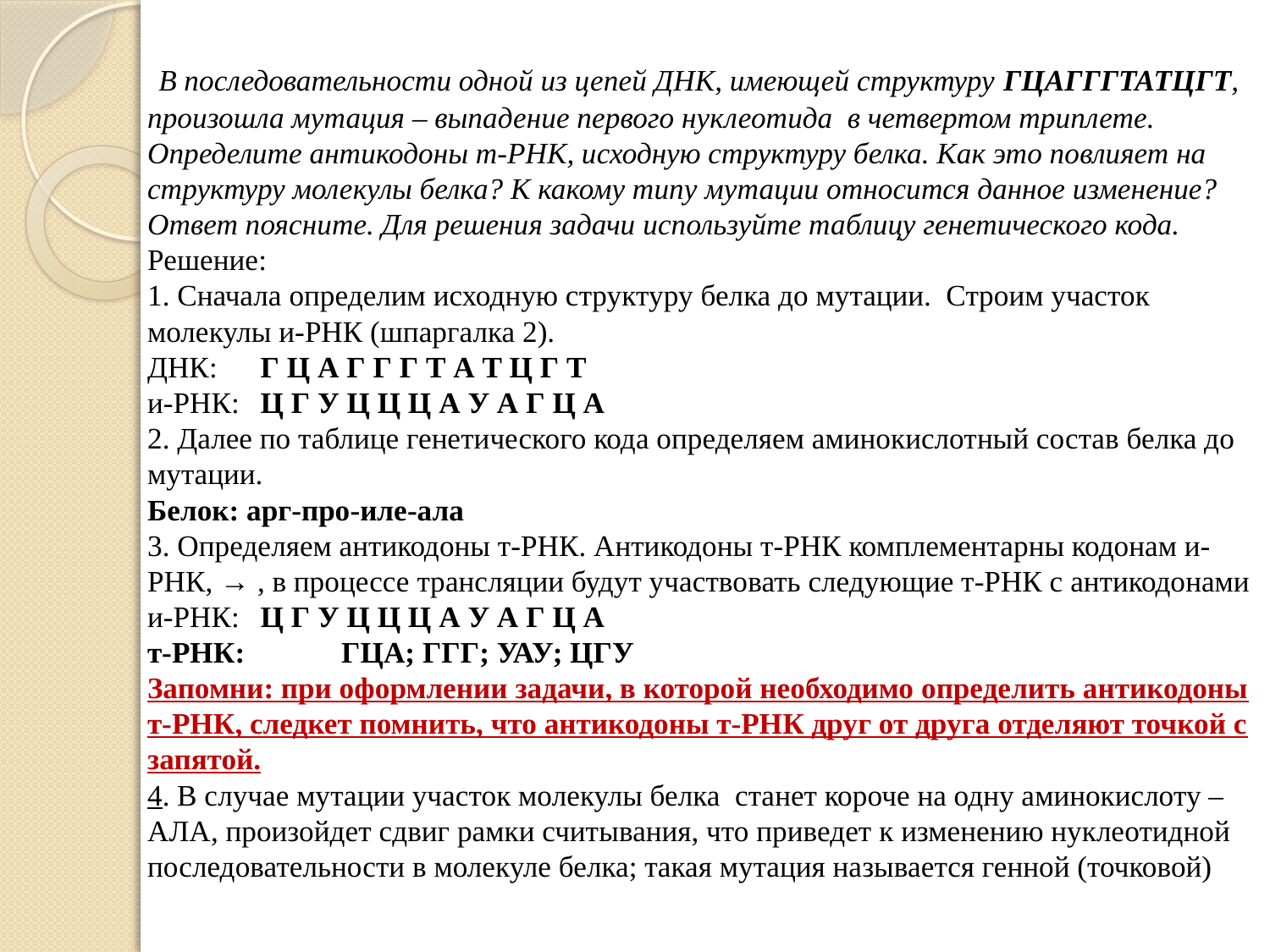

# В последовательности одной из цепей ДНК, имеющей структуру ГЦАГГГТАТЦГТ, произошла мутация – выпадение первого нуклеотида  в четвертом триплете. Определите антикодоны т-РНК, исходную структуру белка. Как это повлияет на структуру молекулы белка? К какому типу мутации относится данное изменение? Ответ поясните. Для решения задачи используйте таблицу генетического кода. Решение: 1. Сначала определим исходную структуру белка до мутации.  Строим участок молекулы и-РНК (шпаргалка 2). ДНК: 		Г Ц А Г Г Г Т А Т Ц Г Т и-РНК:		Ц Г У Ц Ц Ц А У А Г Ц А 2. Далее по таблице генетического кода определяем аминокислотный состав белка до мутации. Белок: арг-про-иле-ала 3. Определяем антикодоны т-РНК. Антикодоны т-РНК комплементарны кодонам и-РНК, → , в процессе трансляции будут участвовать следующие т-РНК с антикодонами и-РНК:		Ц Г У Ц Ц Ц А У А Г Ц А т-РНК:             ГЦА; ГГГ; УАУ; ЦГУ Запомни: при оформлении задачи, в которой необходимо определить антикодоны т-РНК, следкет помнить, что антикодоны т-РНК друг от друга отделяют точкой с запятой. 4. В случае мутации участок молекулы белка  станет короче на одну аминокислоту – АЛА, произойдет сдвиг рамки считывания, что приведет к изменению нуклеотидной последовательности в молекуле белка; такая мутация называется генной (точковой)